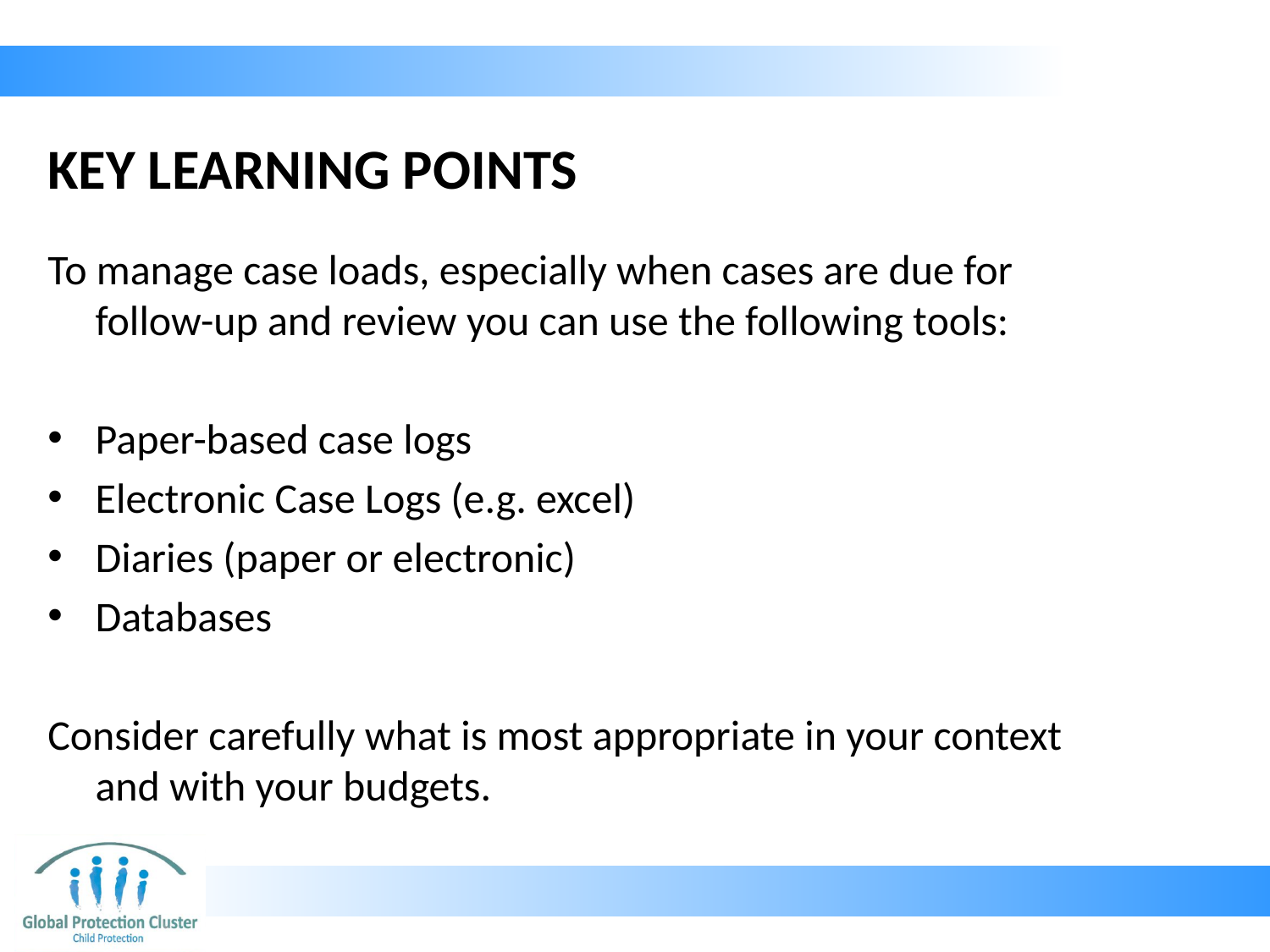

# KEY LEARNING POINTS
To manage case loads, especially when cases are due for follow-up and review you can use the following tools:

Paper-based case logs
Electronic Case Logs (e.g. excel)
Diaries (paper or electronic)
Databases

Consider carefully what is most appropriate in your context and with your budgets.